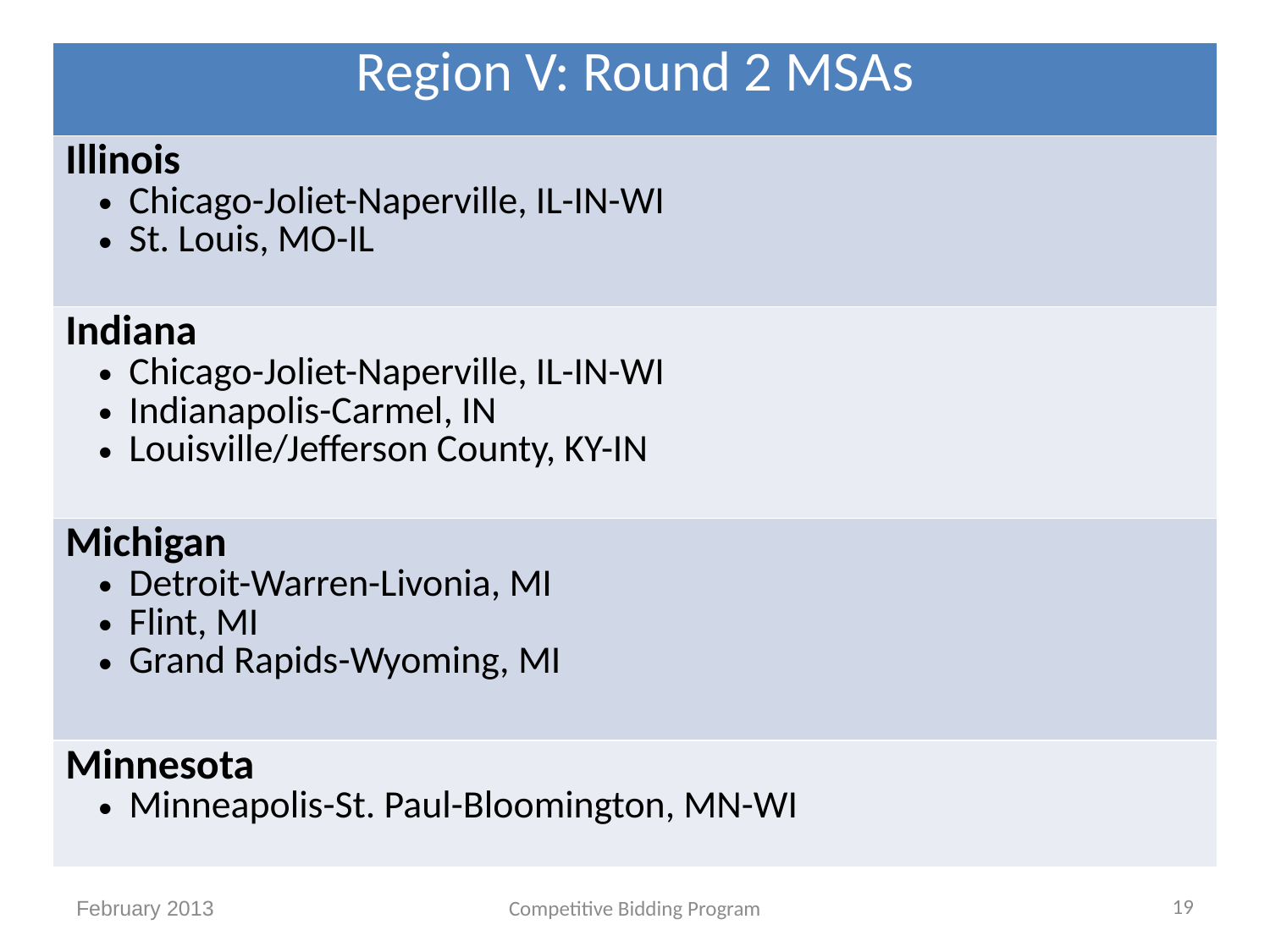

| Region V: Round 2 MSAs |
| --- |
| Illinois Chicago-Joliet-Naperville, IL-IN-WI St. Louis, MO-IL |
| Indiana Chicago-Joliet-Naperville, IL-IN-WI Indianapolis-Carmel, IN Louisville/Jefferson County, KY-IN |
| Michigan Detroit-Warren-Livonia, MI Flint, MI Grand Rapids-Wyoming, MI |
| Minnesota Minneapolis-St. Paul-Bloomington, MN-WI |
19
February 2013
Competitive Bidding Program